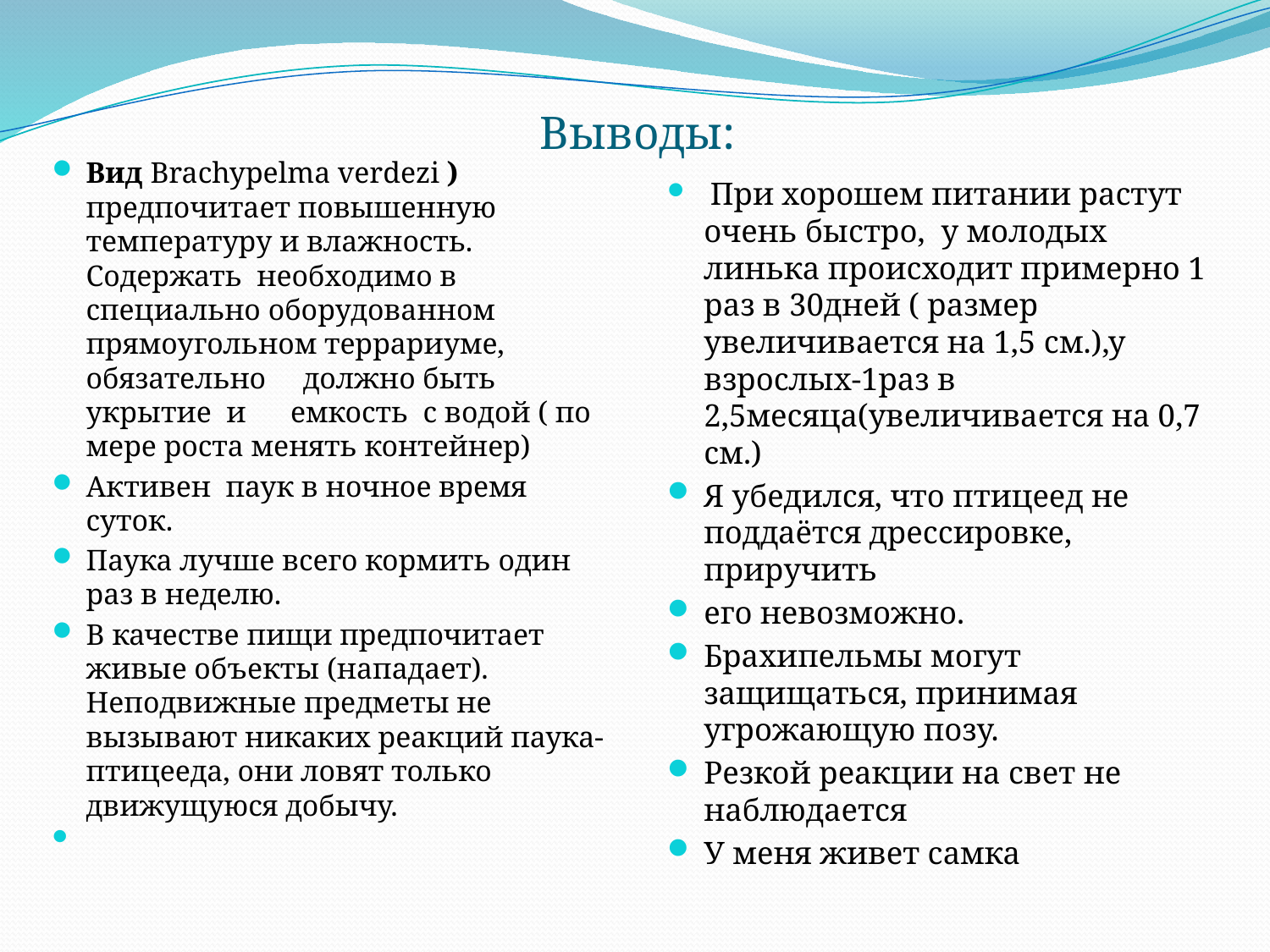

# Выводы:
Вид Brachypelma verdezi ) предпочитает повышенную температуру и влажность. Содержать  необходимо в специально оборудованном прямоугольном террариуме,  обязательно     должно быть укрытие  и      емкость  с водой ( по мере роста менять контейнер)
Активен  паук в ночное время суток.
Паука лучше всего кормить один раз в неделю.
В качестве пищи предпочитает живые объекты (нападает). Неподвижные предметы не вызывают никаких реакций паука-птицееда, они ловят только движущуюся добычу.

 При хорошем питании растут очень быстро,  у молодых линька происходит примерно 1 раз в 30дней ( размер увеличивается на 1,5 см.),у взрослых-1раз в 2,5месяца(увеличивается на 0,7 см.)
Я убедился, что птицеед не поддаётся дрессировке, приручить
его невозможно.
Брахипельмы могут    защищаться, принимая угрожающую позу.
Резкой реакции на свет не наблюдается
У меня живет самка